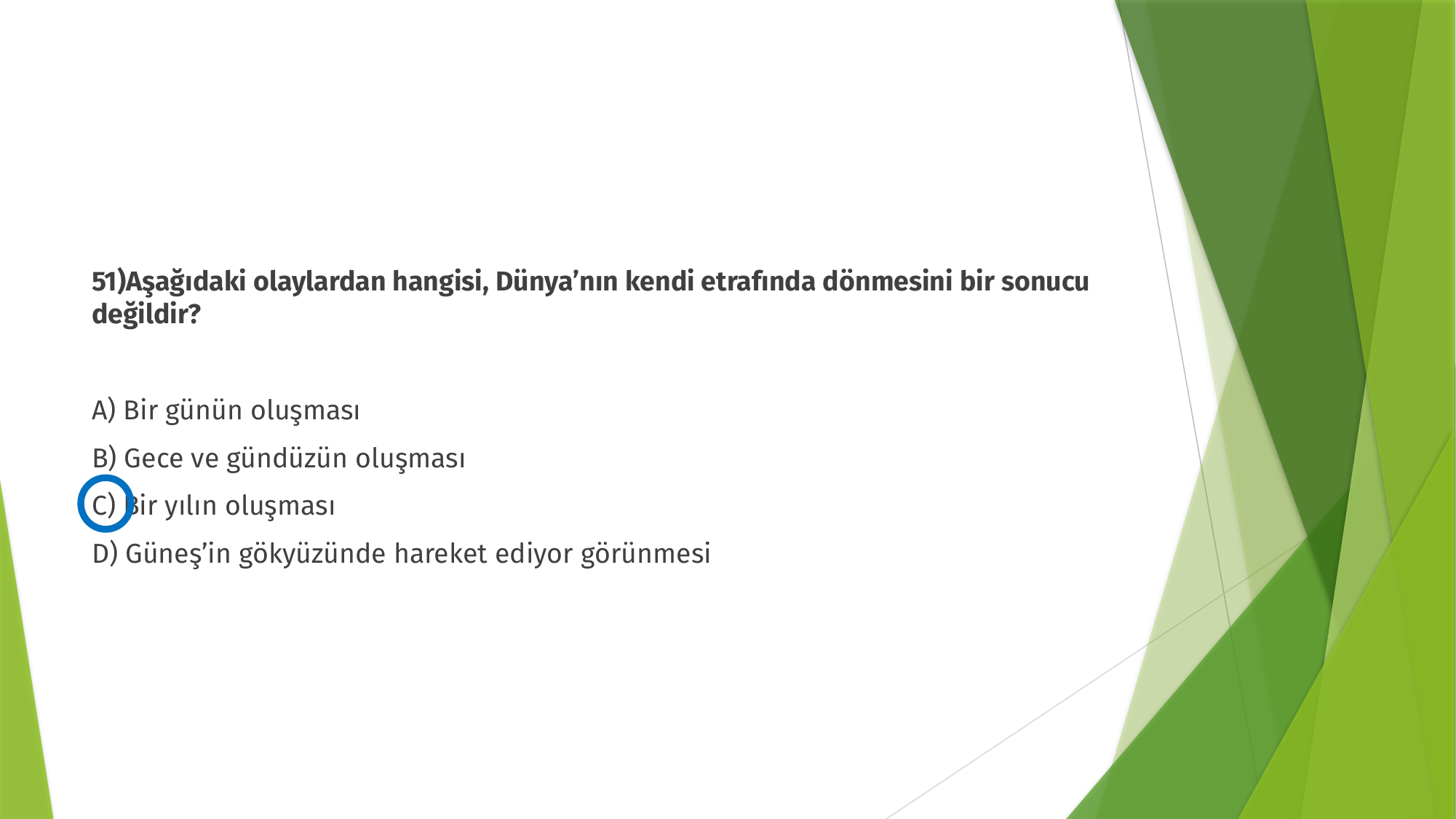

#
51)Aşağıdaki olaylardan hangisi, Dünya’nın kendi etrafında dönmesini bir sonucu değildir?

A) Bir günün oluşması
B) Gece ve gündüzün oluşması
C) Bir yılın oluşması
D) Güneş’in gökyüzünde hareket ediyor görünmesi